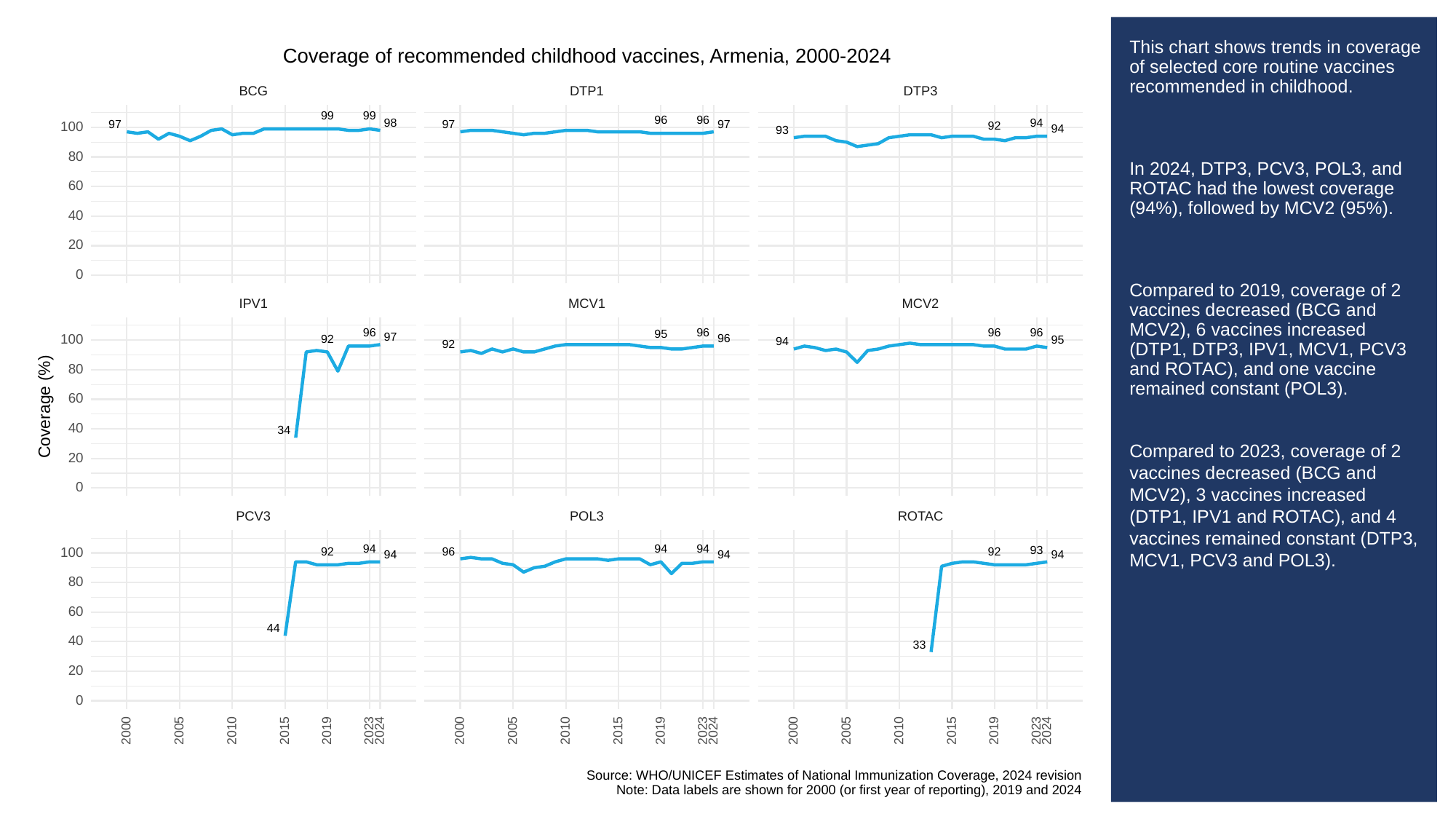

# This chart shows trends in coverage of selected core routine vaccines recommended in childhood.

In 2024, DTP3, PCV3, POL3, and ROTAC had the lowest coverage (94%), followed by MCV2 (95%).

Compared to 2019, coverage of 2 vaccines decreased (BCG and MCV2), 6 vaccines increased (DTP1, DTP3, IPV1, MCV1, PCV3 and ROTAC), and one vaccine remained constant (POL3).

Compared to 2023, coverage of 2 vaccines decreased (BCG and MCV2), 3 vaccines increased (DTP1, IPV1 and ROTAC), and 4 vaccines remained constant (DTP3, MCV1, PCV3 and POL3).

Coverage of recommended childhood vaccines, Armenia, 2000-2024
BCG
DTP3
DTP1

99
99

96
96
98
94
97
97
97
100
92
94
93

80

60

40

20

0

MCV1
MCV2
IPV1

96
96
96
96
95
97
96
100
92
95
94

92

80

60
Coverage (%)

40
34

20

0

POL3
PCV3
ROTAC

94
94
94
93
96
100
92
92
94
94
94

80

60

44

40
33

20

0

2023
2023
2023
2000
2005
2010
2015
2019
2024
2000
2005
2010
2015
2019
2024
2000
2005
2010
2015
2019
2024
Source: WHO/UNICEF Estimates of National Immunization Coverage, 2024 revision
Note: Data labels are shown for 2000 (or first year of reporting), 2019 and 2024